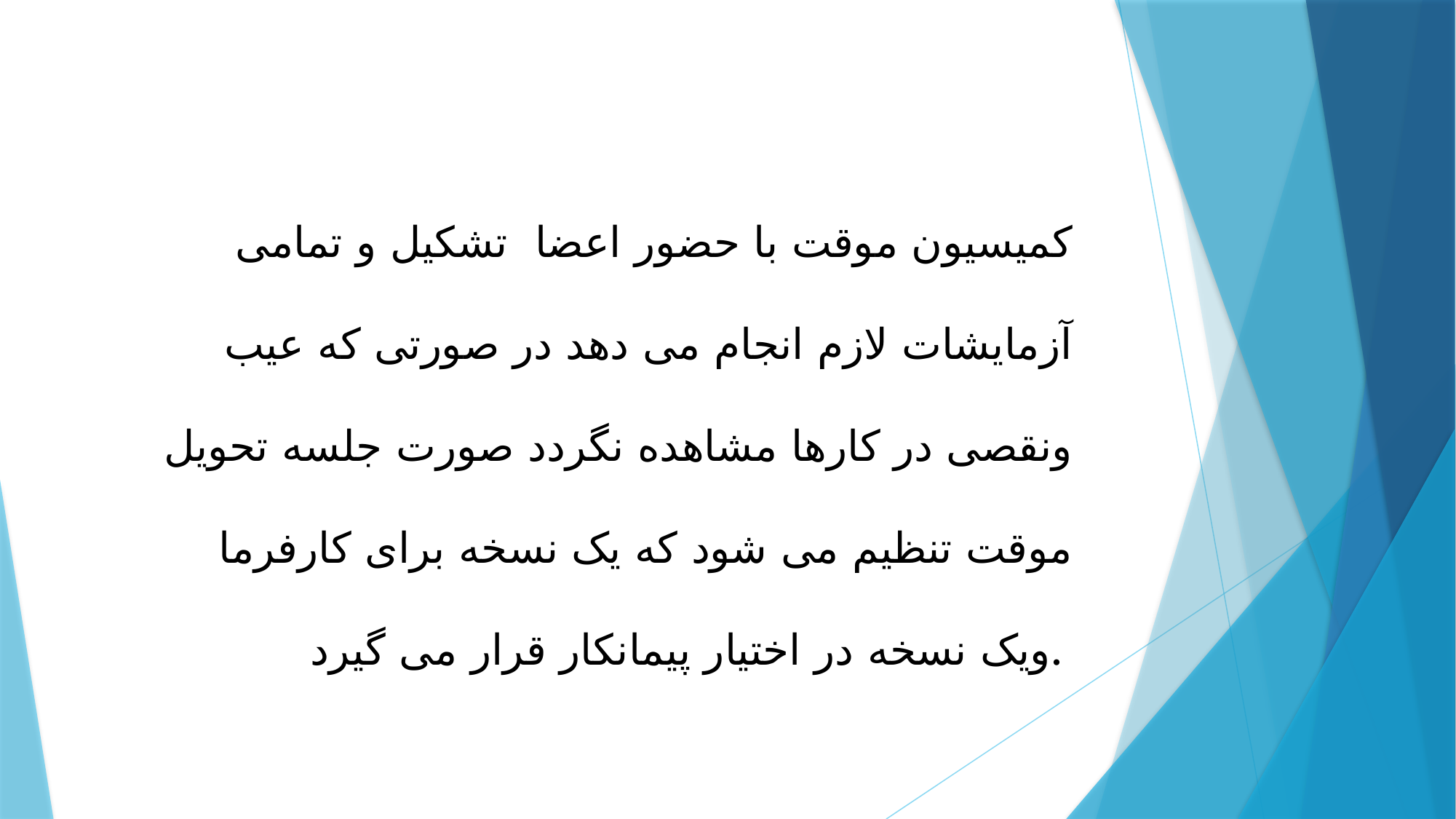

کمیسیون موقت با حضور اعضا  تشکیل و تمامی آزمایشات لازم انجام می دهد در صورتی که عیب ونقصی در کارها مشاهده نگردد صورت جلسه تحویل موقت تنظیم می شود که یک نسخه برای کارفرما ویک نسخه در اختیار پیمانکار قرار می گیرد.